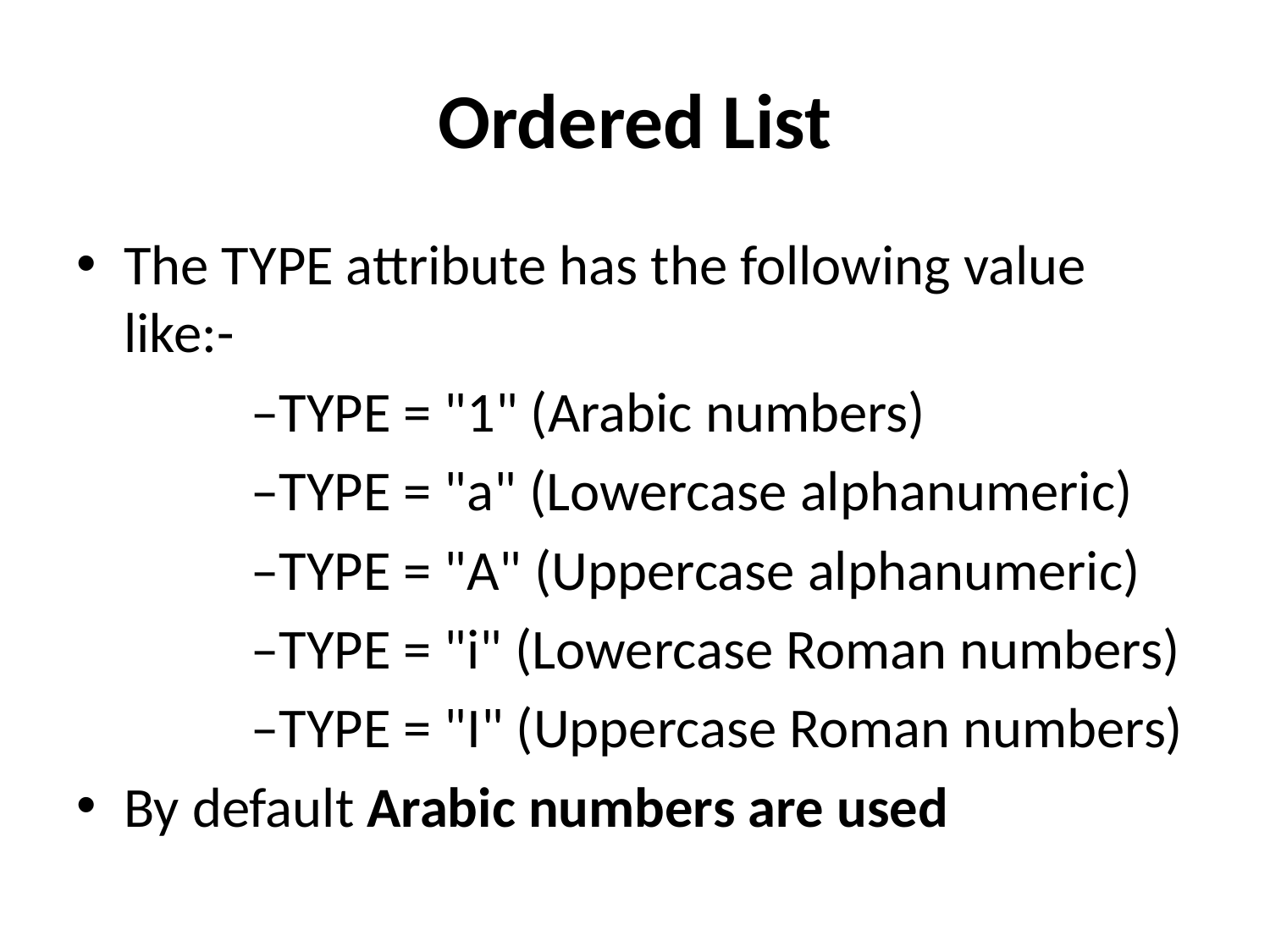

# Ordered List
The TYPE attribute has the following value like:-
		–TYPE = "1" (Arabic numbers)
		–TYPE = "a" (Lowercase alphanumeric)
		–TYPE = "A" (Uppercase alphanumeric)
		–TYPE = "i" (Lowercase Roman numbers)
		–TYPE = "I" (Uppercase Roman numbers)
By default Arabic numbers are used